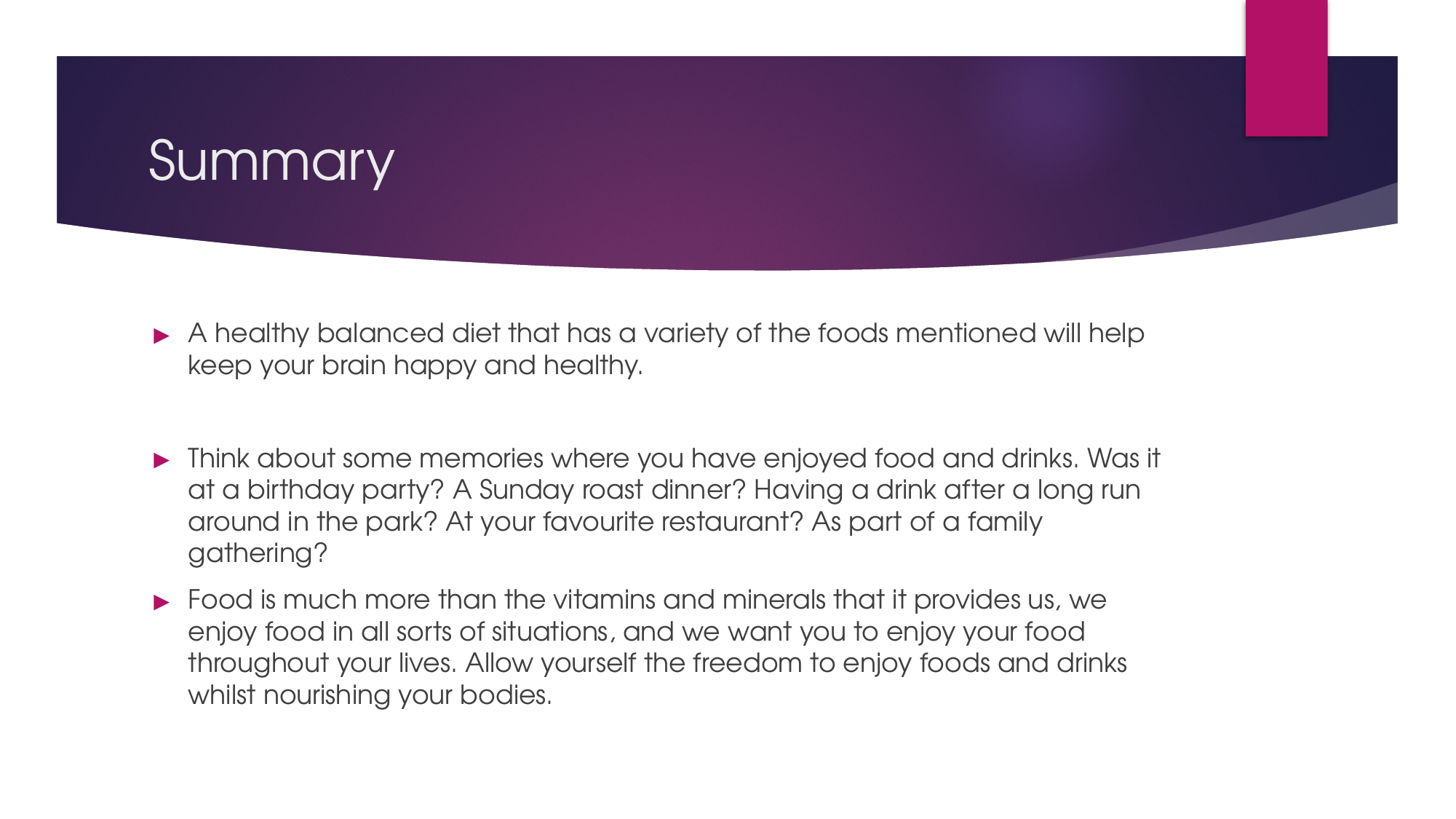

# Summary
A healthy balanced diet that has a variety of the foods mentioned will help keep your brain happy and healthy.

Think about some memories where you have enjoyed food and drinks. Was it at a birthday party? A Sunday roast dinner? Having a drink after a long run around in the park? At your favourite restaurant? As part of a family gathering?
Food is much more than the vitamins and minerals that it provides us, we enjoy food in all sorts of situations, and we want you to enjoy your food throughout your lives. Allow yourself the freedom to enjoy foods and drinks whilst nourishing your bodies.